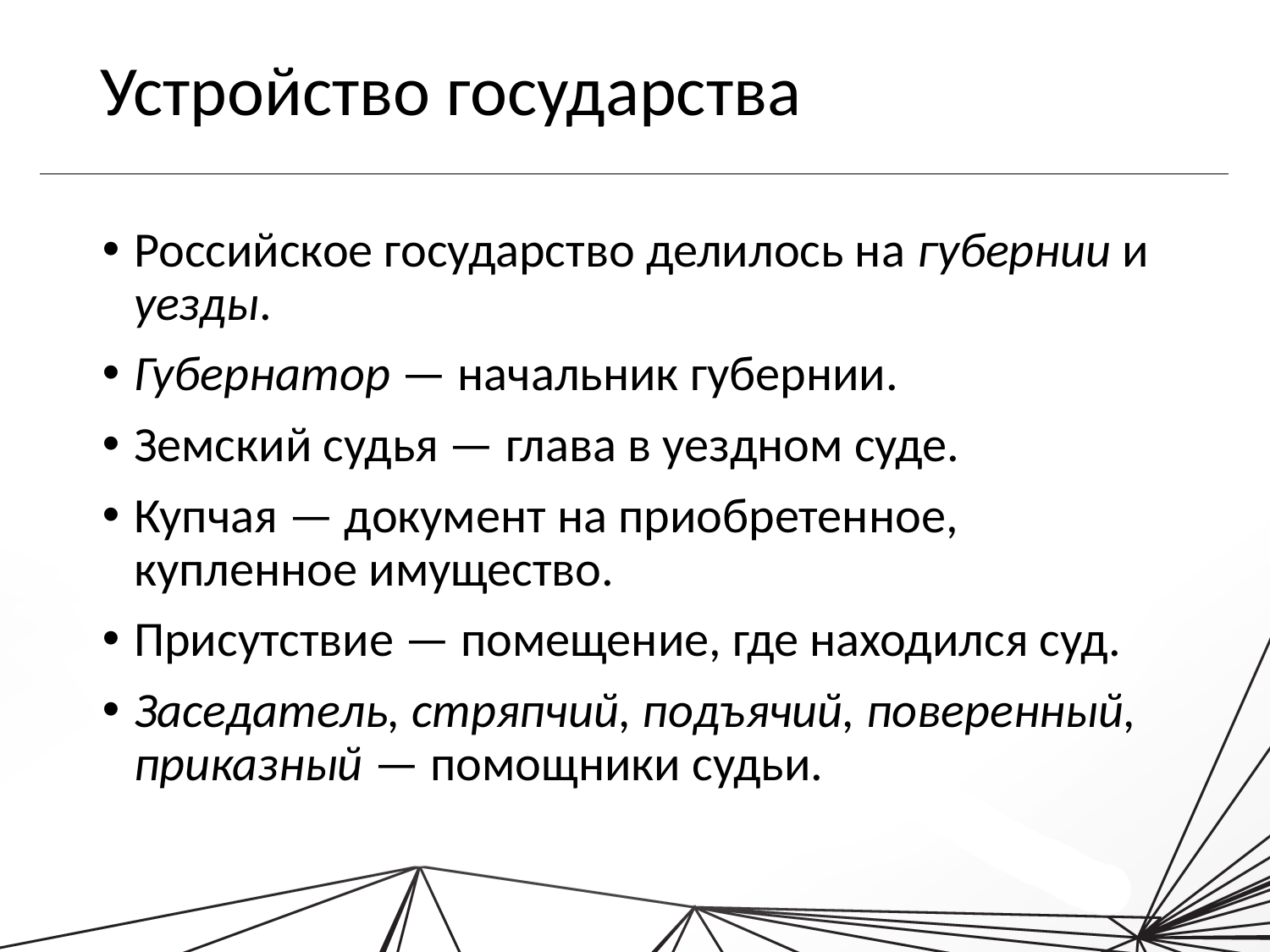

# Устройство государства
Российское государство делилось на губернии и уезды.
Губернатор — начальник губернии.
Земский судья — глава в уездном суде.
Купчая — документ на приобретенное, купленное имущество.
Присутствие — помещение, где находился суд.
Заседатель, стряпчий, подъячий, поверенный, приказный — помощники судьи.